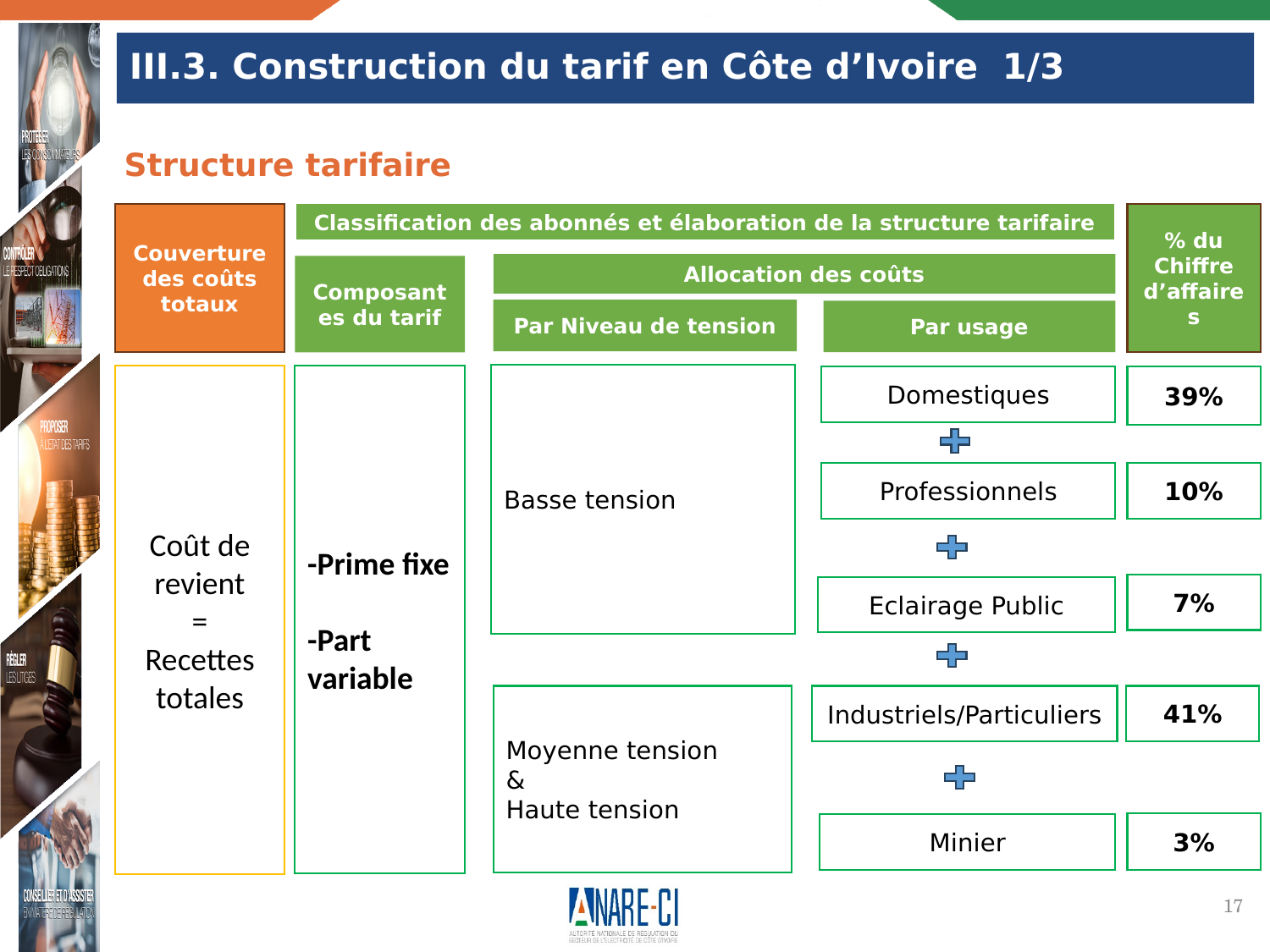

III.3. Construction du tarif en Côte d’Ivoire  1/3
Structure tarifaire
Classification des abonnés et élaboration de la structure tarifaire
Couverture des coûts totaux
% du Chiffre d’affaires
Allocation des coûts
Composantes du tarif
Par Niveau de tension
Par usage
Basse tension
Coût de revient
=
Recettes totales
-Prime fixe

-Part variable
Domestiques
39%

Professionnels
10%

7%
Eclairage Public

Moyenne tension
&
Haute tension
Industriels/Particuliers
41%

3%
Minier
17